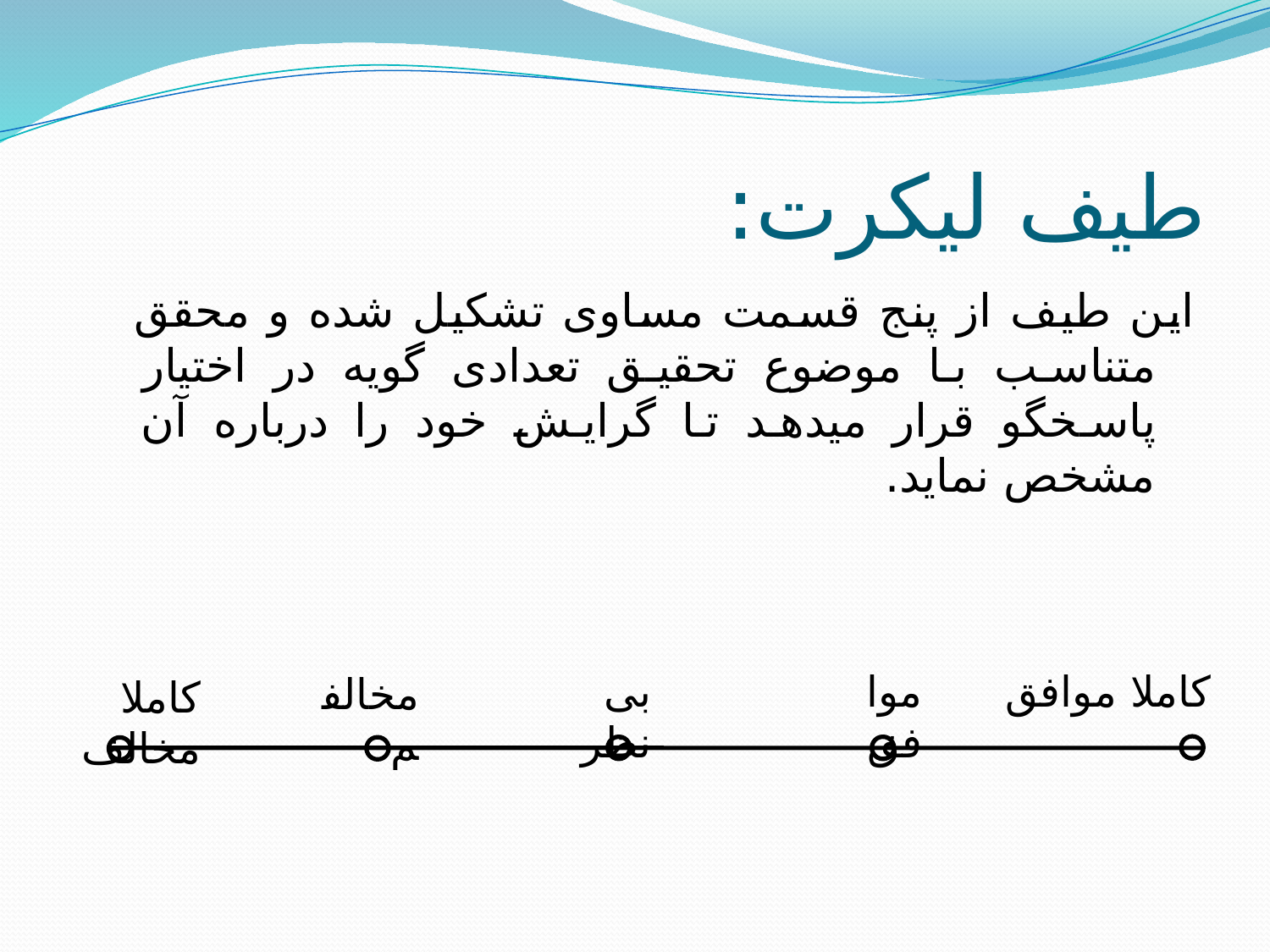

# طیف لیكرت:
این طیف از پنج قسمت مساوی تشكیل شده و محقق متناسب با موضوع تحقیق تعدادی گویه در اختیار پاسخگو قرار می‫‫دهد تا گرایش خود را درباره آن مشخص نماید.
بی نظر
موافق
كاملا موافق
مخالفم
كاملا مخالف